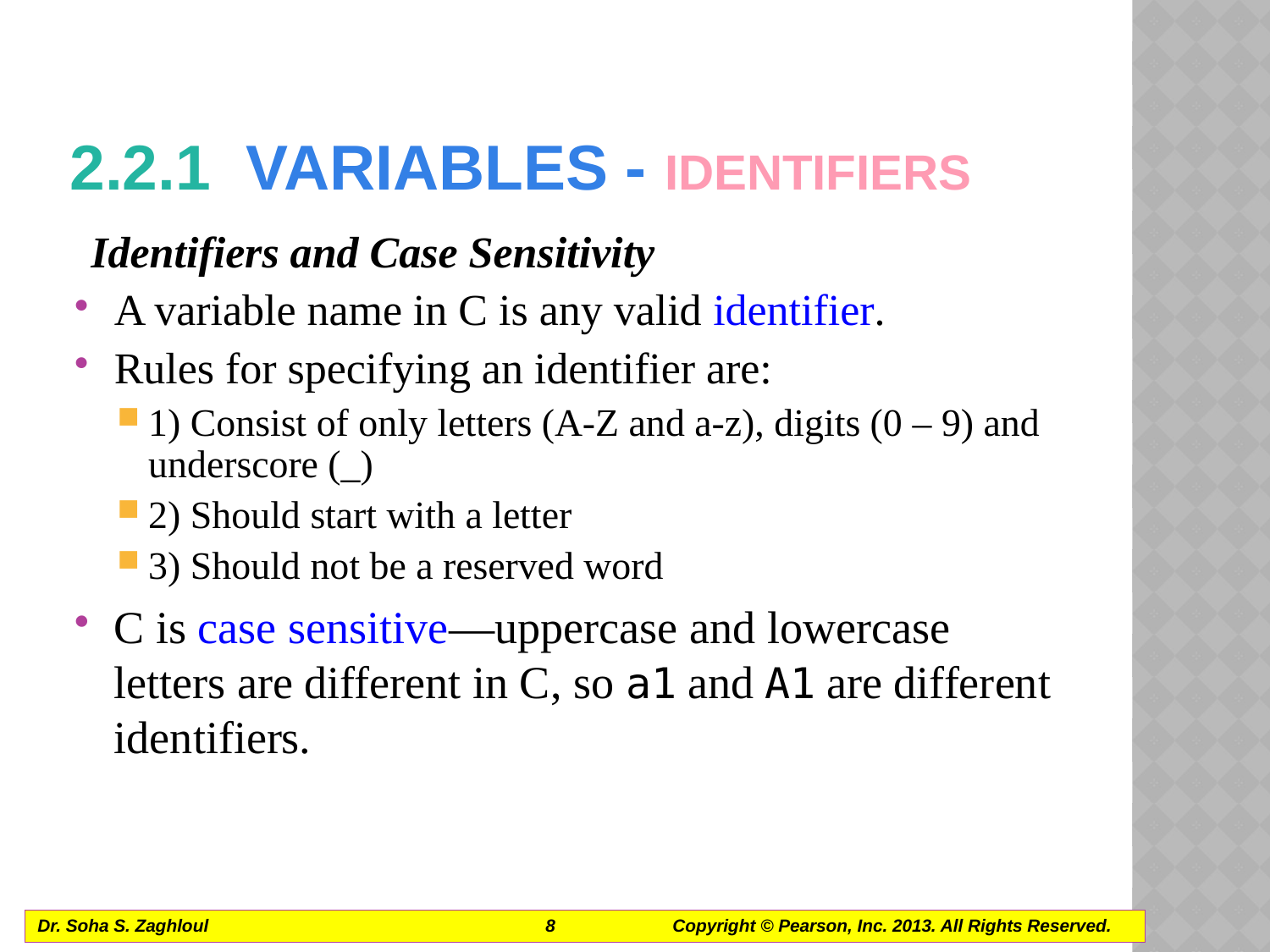

# 2.2.1  VARIABLES - Identifiers
Identifiers and Case Sensitivity
A variable name in C is any valid identifier.
Rules for specifying an identifier are:
1) Consist of only letters (A-Z and a-z), digits (0 – 9) and underscore (_)
2) Should start with a letter
3) Should not be a reserved word
C is case sensitive—uppercase and lowercase letters are different in C, so a1 and A1 are different identifiers.

Dr. Soha S. Zaghloul			8	Copyright © Pearson, Inc. 2013. All Rights Reserved.
©1992-2013 by Pearson Education, Inc. All Rights Reserved.